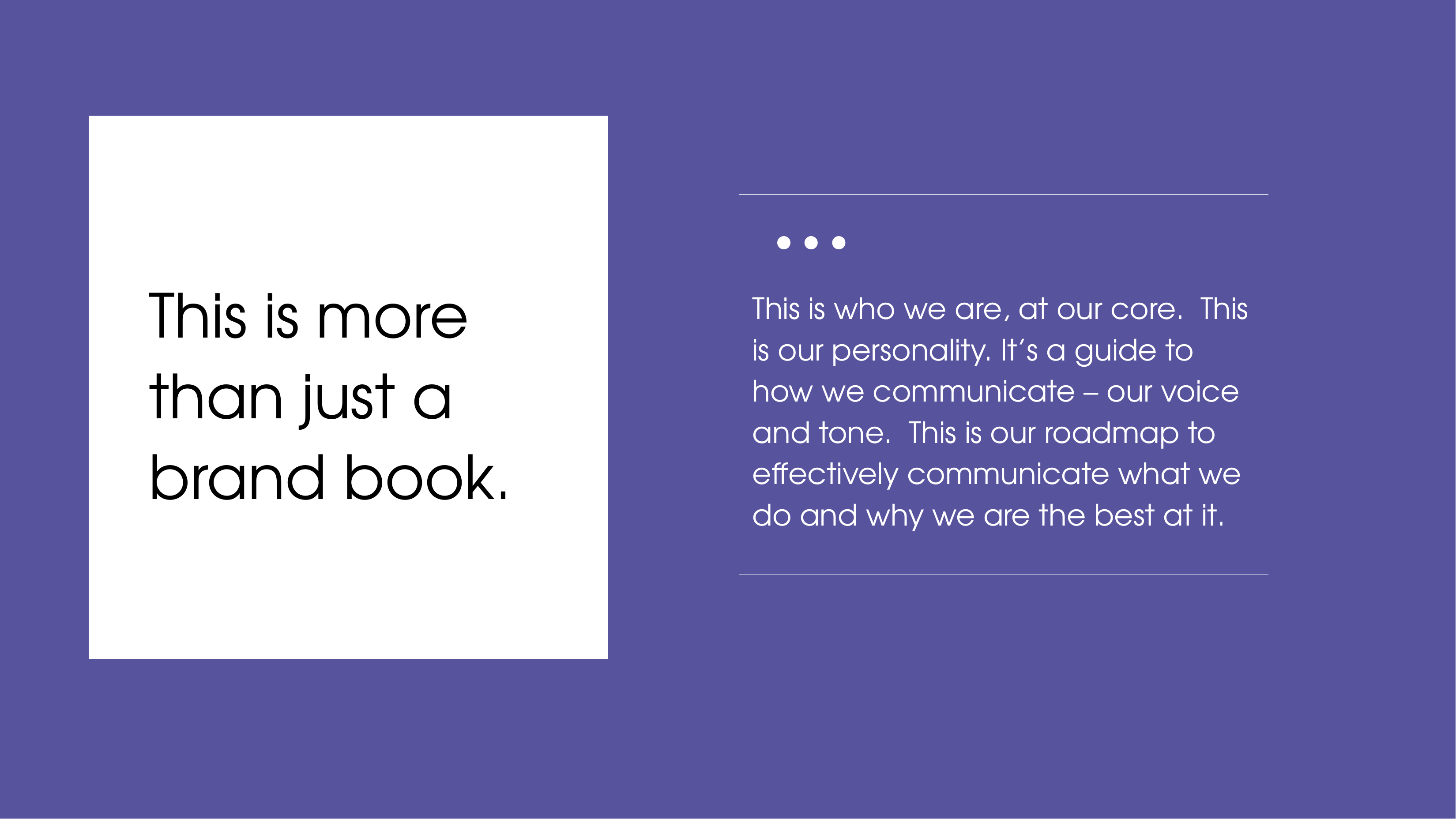

This is more than just a brand book.
This is who we are, at our core.  This is our personality. It’s a guide to how we communicate – our voice and tone.  This is our roadmap to effectively communicate what we do and why we are the best at it.